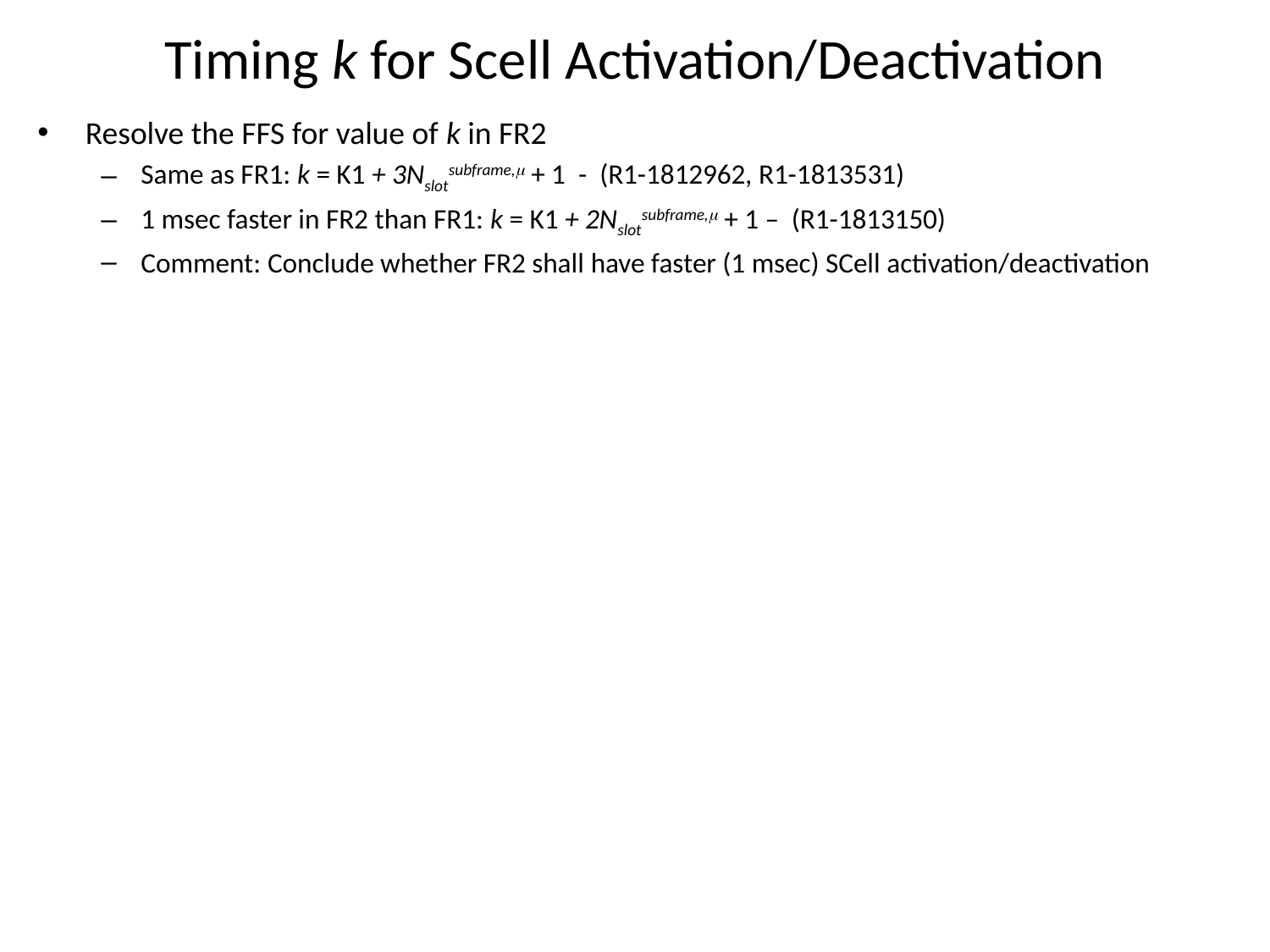

# Timing k for Scell Activation/Deactivation
Resolve the FFS for value of k in FR2
Same as FR1: k = K1 + 3Nslotsubframe,μ + 1  -  (R1-1812962, R1-1813531)
1 msec faster in FR2 than FR1: k = K1 + 2Nslotsubframe,μ + 1 –  (R1-1813150)
Comment: Conclude whether FR2 shall have faster (1 msec) SCell activation/deactivation